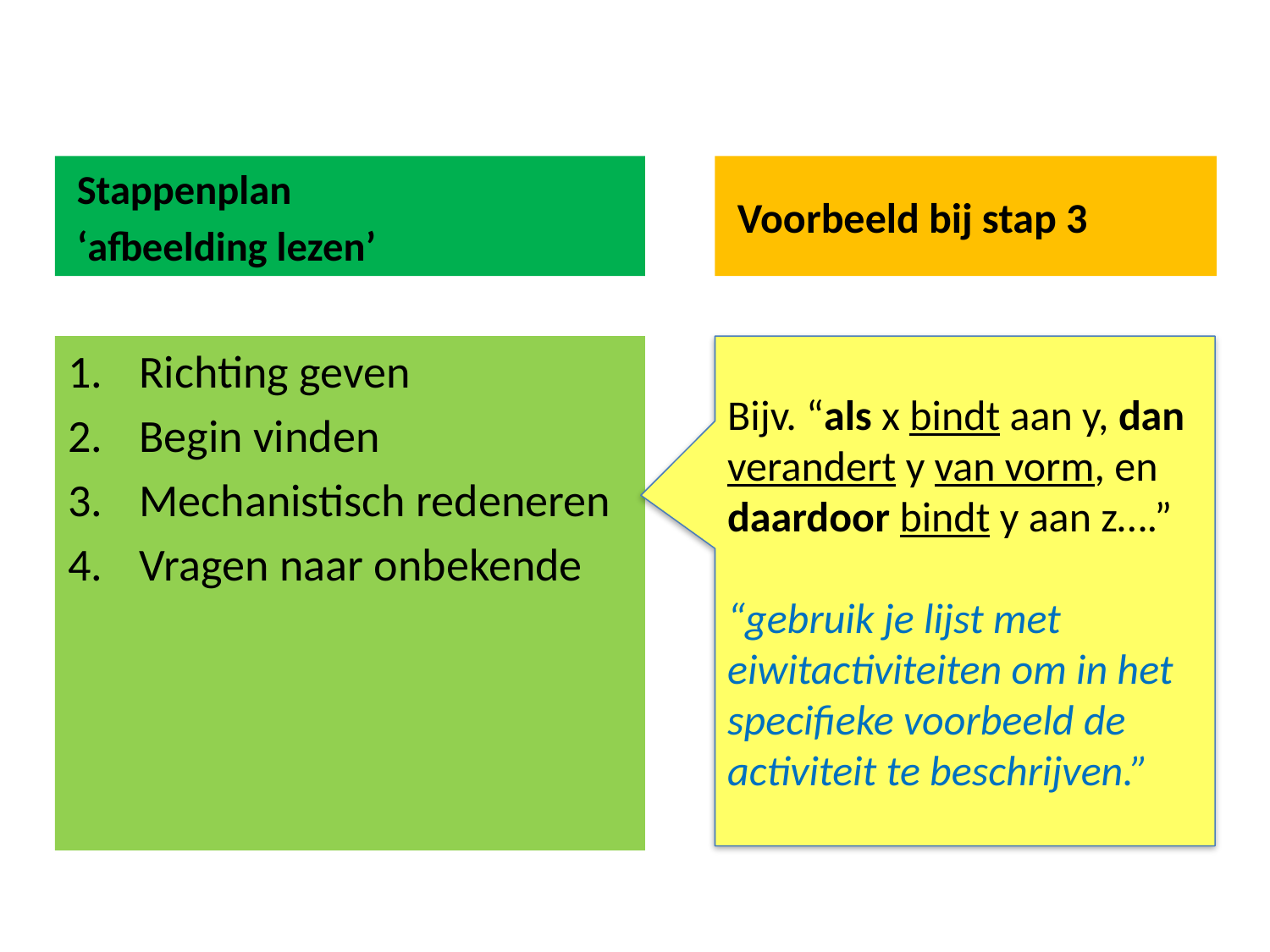

Stappenplan
 ‘afbeelding lezen’
 Voorbeeld bij stap 3
Richting geven
Begin vinden
Mechanistisch redeneren
Vragen naar onbekende

Bijv. “als x bindt aan y, dan verandert y van vorm, en daardoor bindt y aan z….”

“gebruik je lijst met eiwitactiviteiten om in het specifieke voorbeeld de activiteit te beschrijven.”